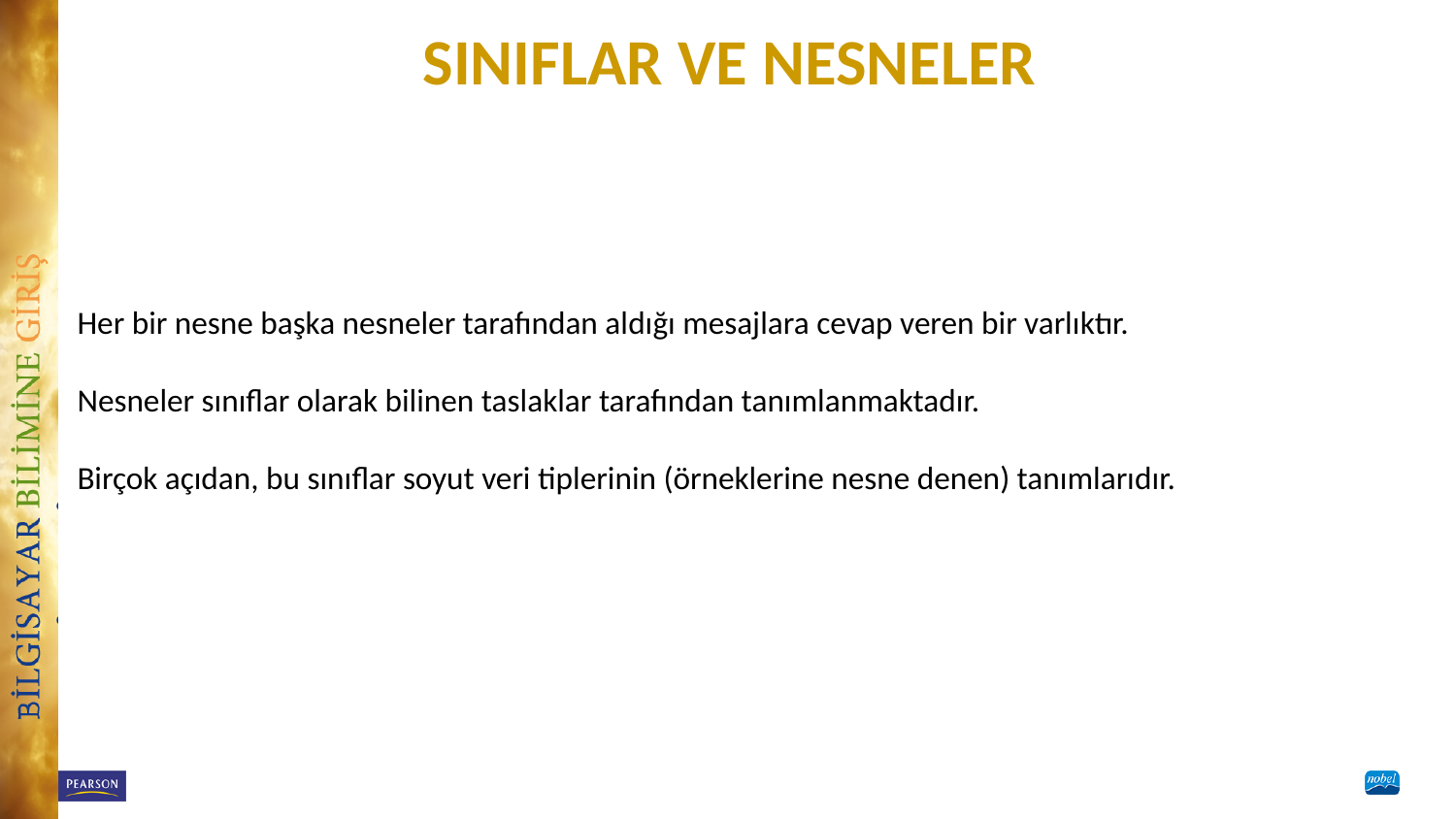

# SINIFLAR VE NESNELER
Her bir nesne başka nesneler tarafından aldığı mesajlara cevap veren bir varlıktır.

Nesneler sınıflar olarak bilinen taslaklar tarafından tanımlanmaktadır.

Birçok açıdan, bu sınıflar soyut veri tiplerinin (örneklerine nesne denen) tanımlarıdır.